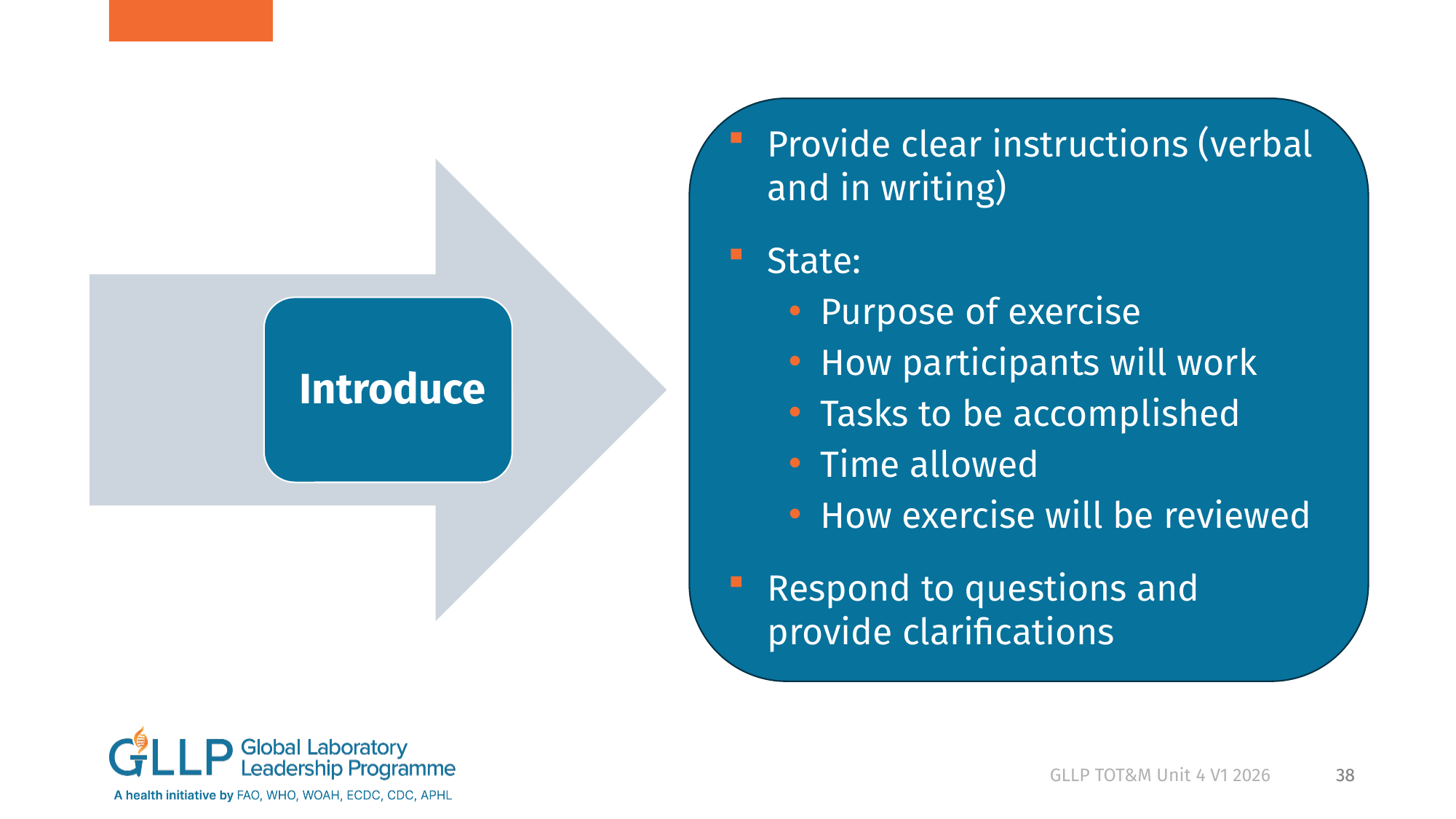

Provide clear instructions (verbal and in writing)
State:
Purpose of exercise
How participants will work
Tasks to be accomplished
Time allowed
How exercise will be reviewed
Respond to questions and provide clarifications
Introduce
GLLP TOT&M Unit 4 V1 2026
38
38